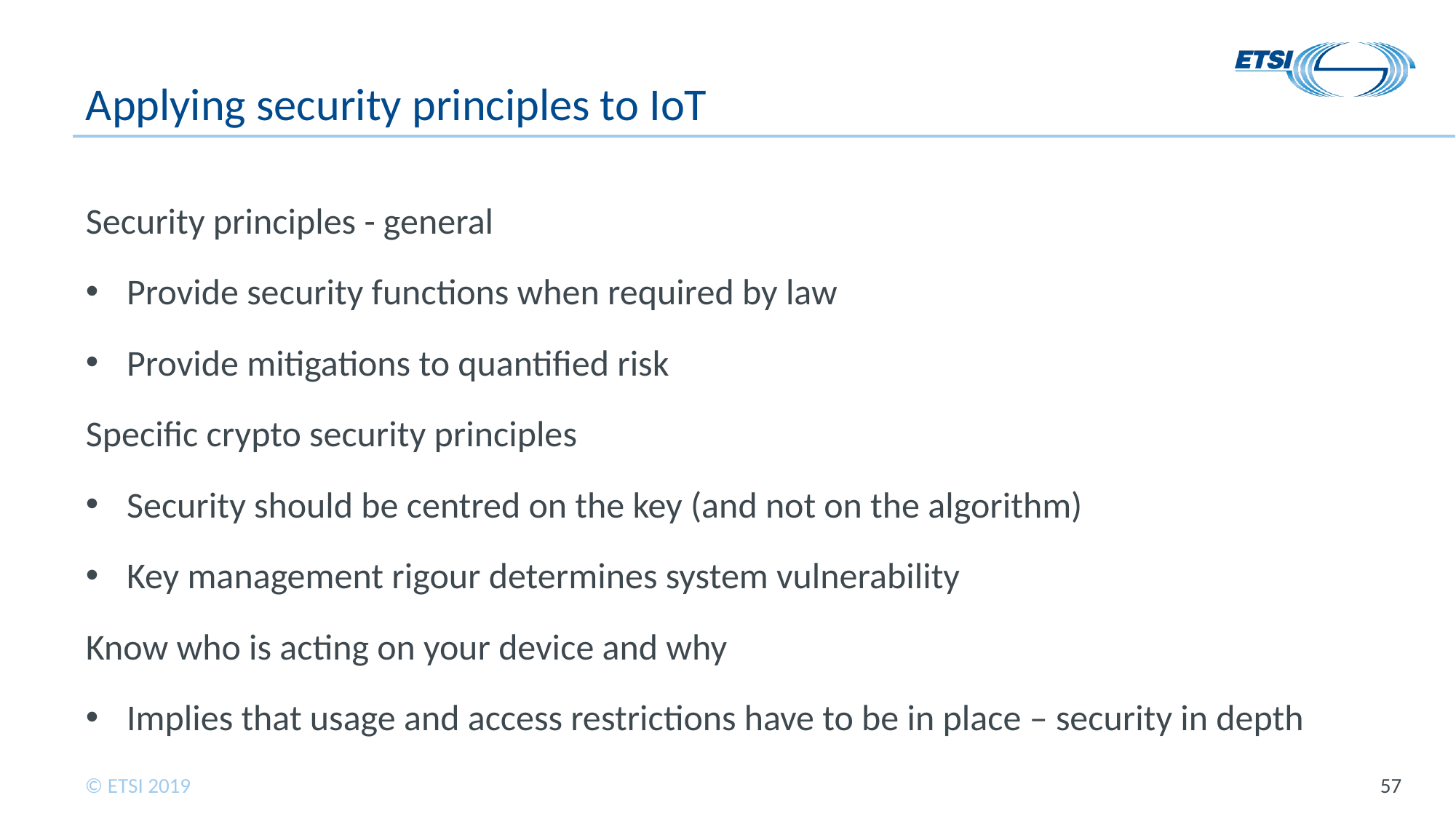

# Applying security principles to IoT
Security principles - general
Provide security functions when required by law
Provide mitigations to quantified risk
Specific crypto security principles
Security should be centred on the key (and not on the algorithm)
Key management rigour determines system vulnerability
Know who is acting on your device and why
Implies that usage and access restrictions have to be in place – security in depth